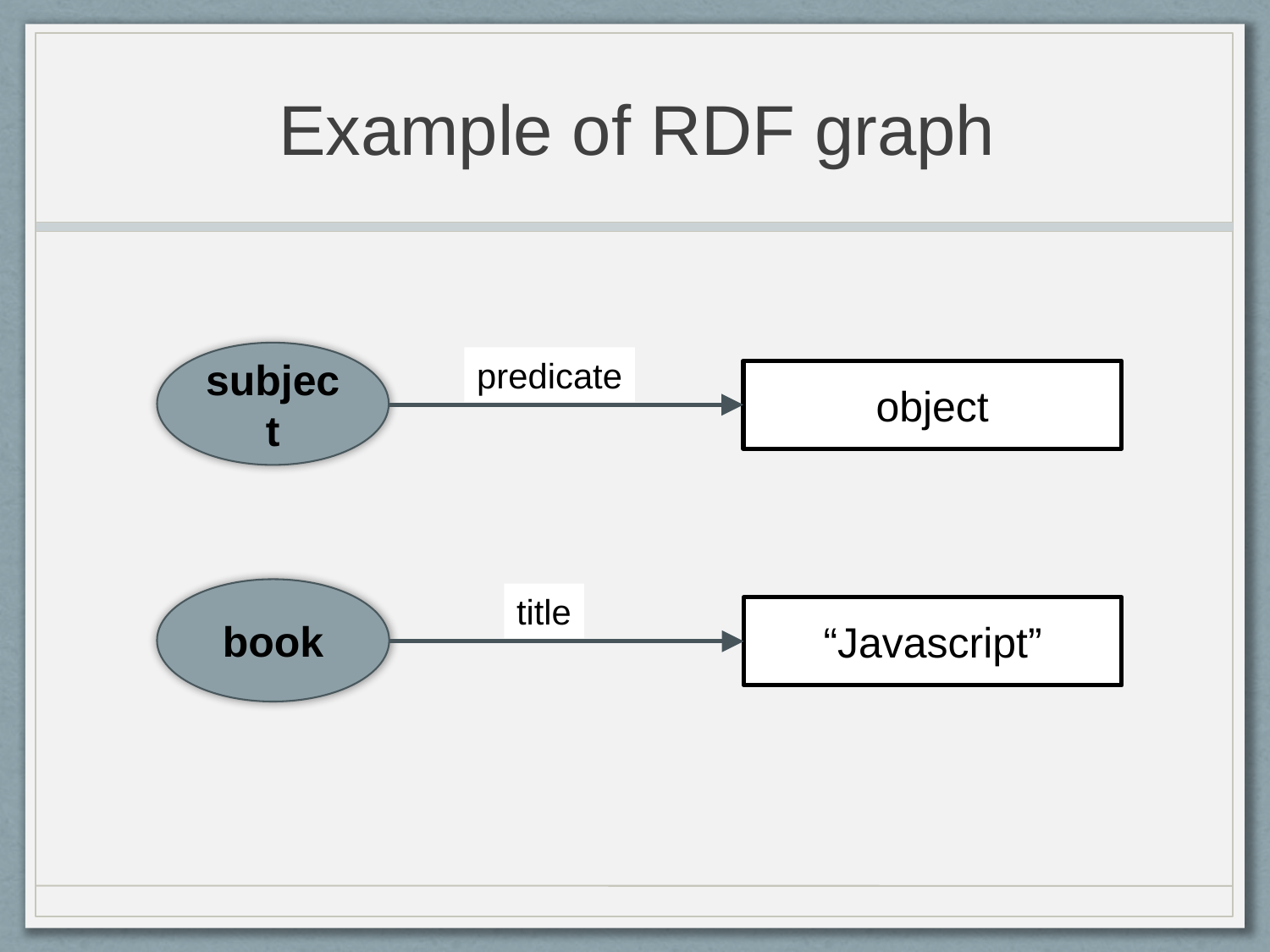

# Example of RDF graph
subject
predicate
object
book
title
“Javascript”